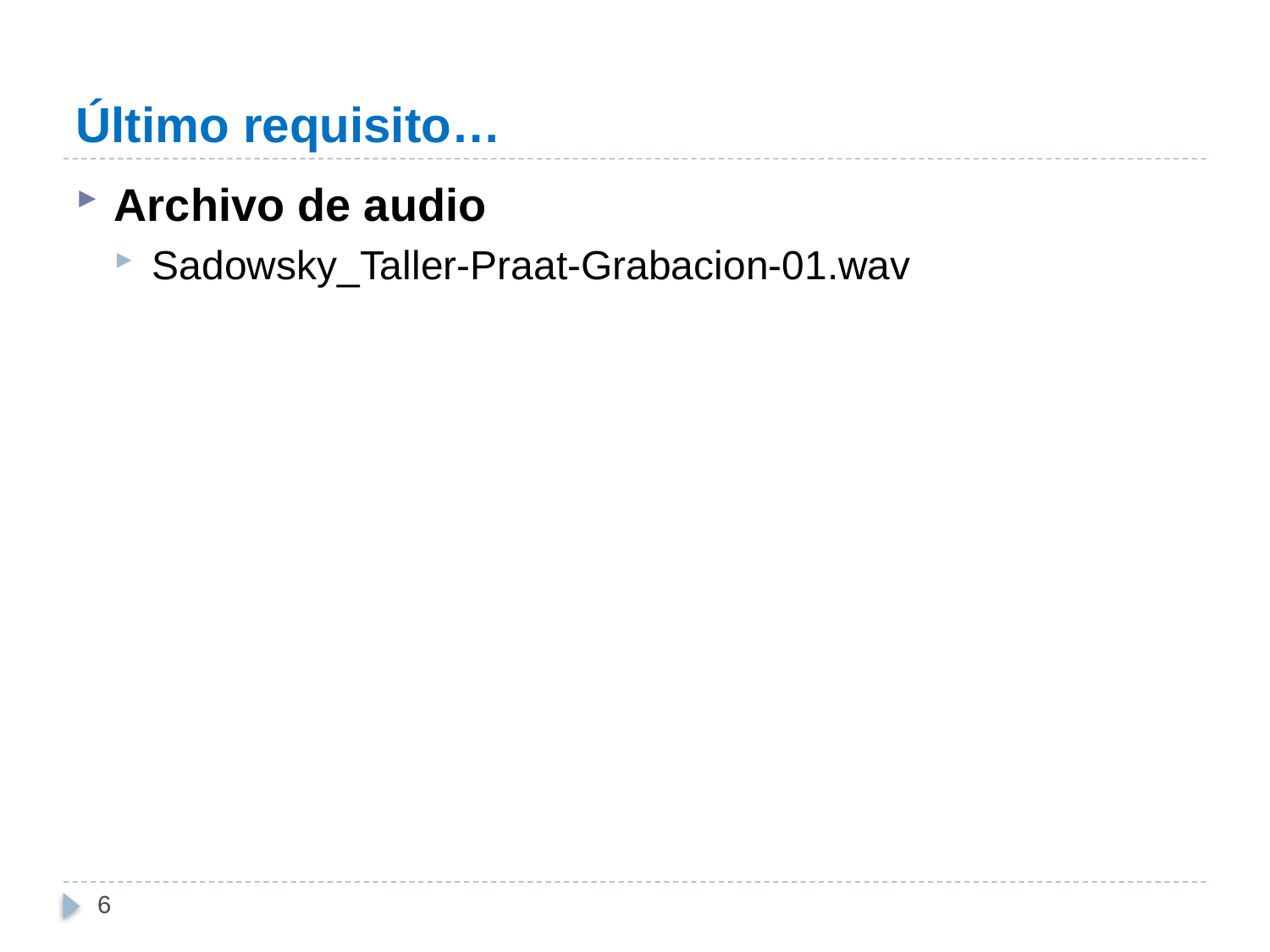

# Último requisito…
Archivo de audio
Sadowsky_Taller-Praat-Grabacion-01.wav
6